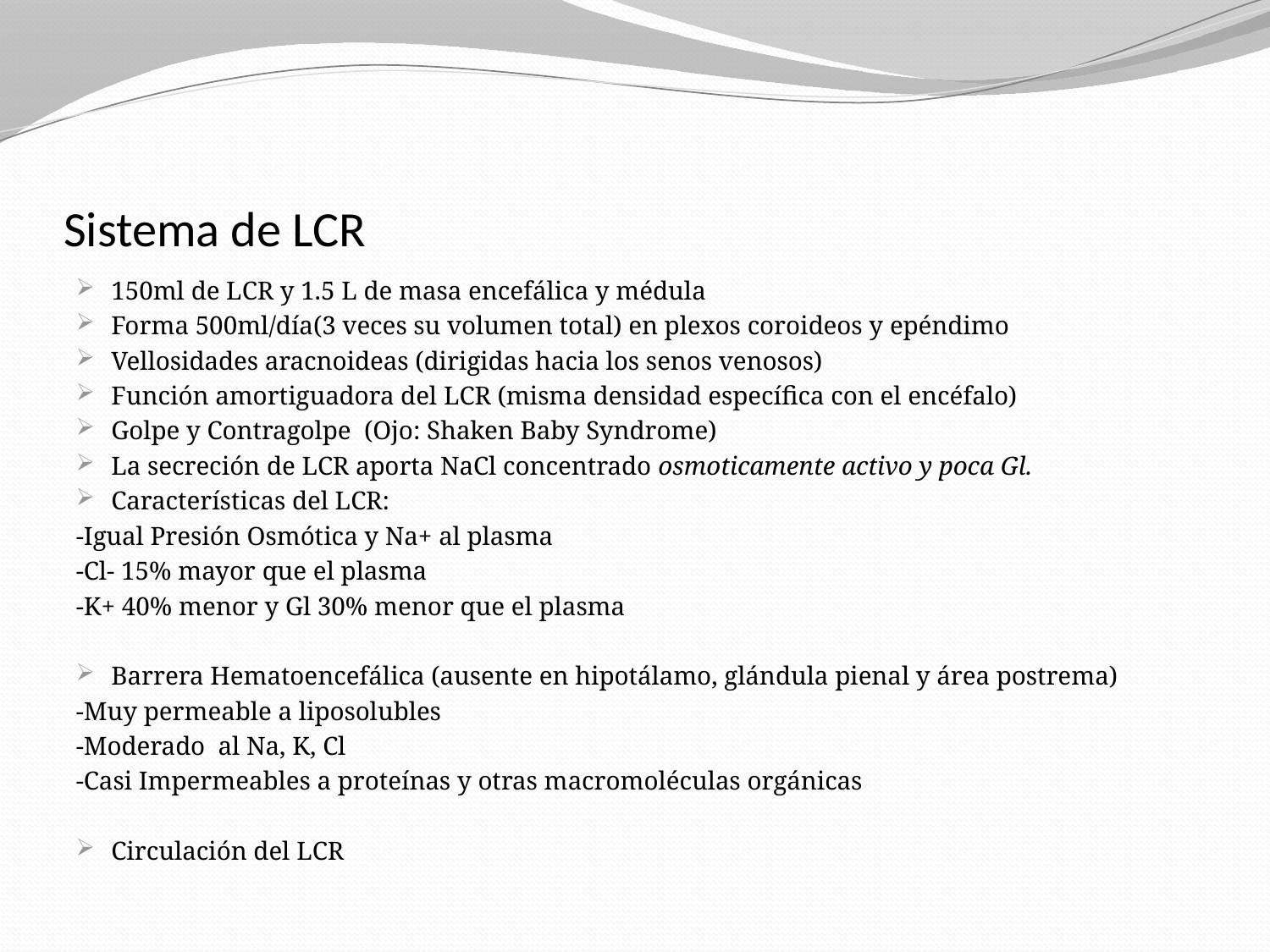

# Sistema de LCR
150ml de LCR y 1.5 L de masa encefálica y médula
Forma 500ml/día(3 veces su volumen total) en plexos coroideos y epéndimo
Vellosidades aracnoideas (dirigidas hacia los senos venosos)
Función amortiguadora del LCR (misma densidad específica con el encéfalo)
Golpe y Contragolpe  (Ojo: Shaken Baby Syndrome)
La secreción de LCR aporta NaCl concentrado osmoticamente activo y poca Gl.
Características del LCR:
-Igual Presión Osmótica y Na+ al plasma
-Cl- 15% mayor que el plasma
-K+ 40% menor y Gl 30% menor que el plasma

Barrera Hematoencefálica (ausente en hipotálamo, glándula pienal y área postrema)
-Muy permeable a liposolubles
-Moderado  al Na, K, Cl
-Casi Impermeables a proteínas y otras macromoléculas orgánicas

Circulación del LCR